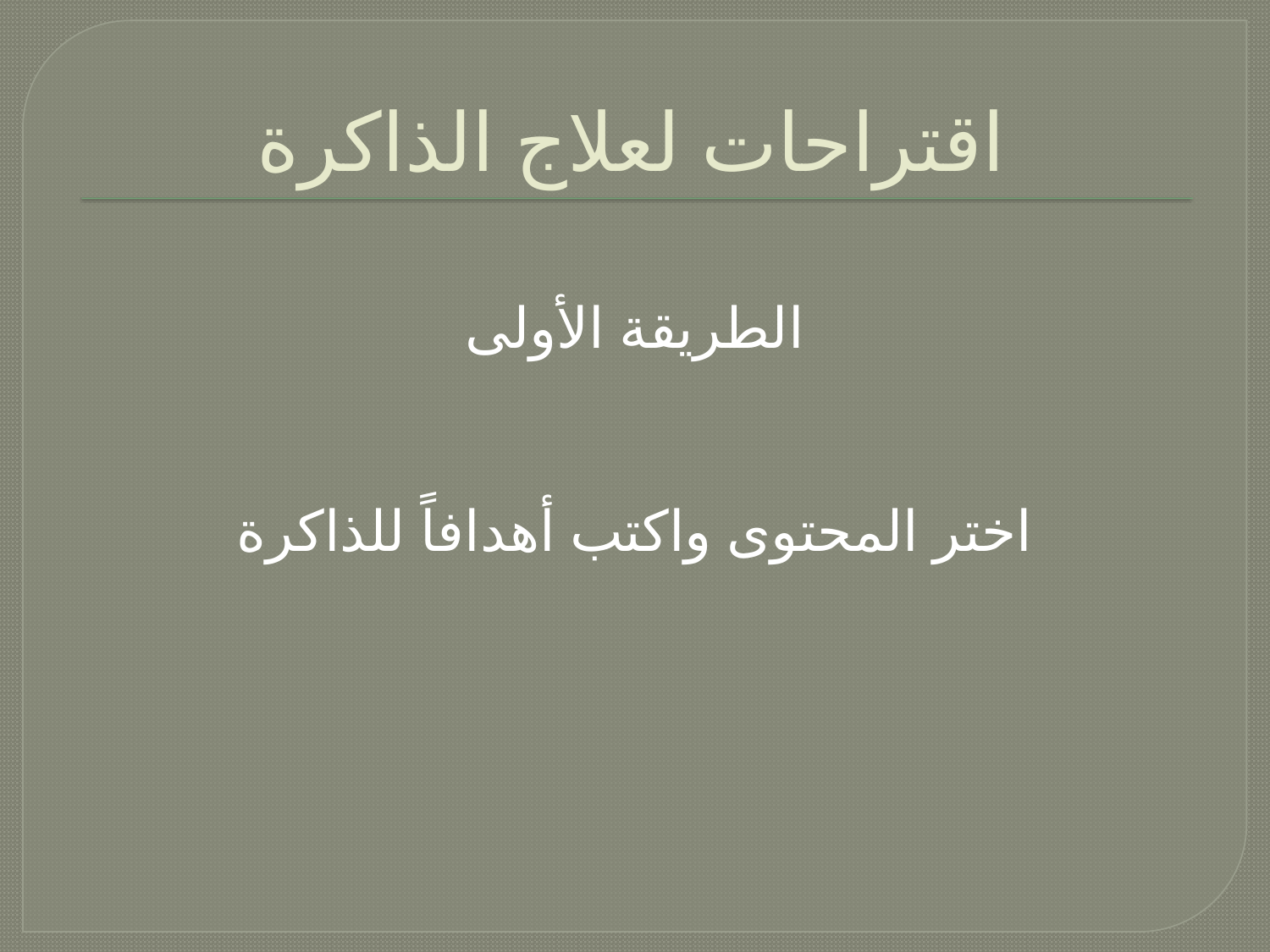

# اقتراحات لعلاج الذاكرة
الطريقة الأولى

اختر المحتوى واكتب أهدافاً للذاكرة